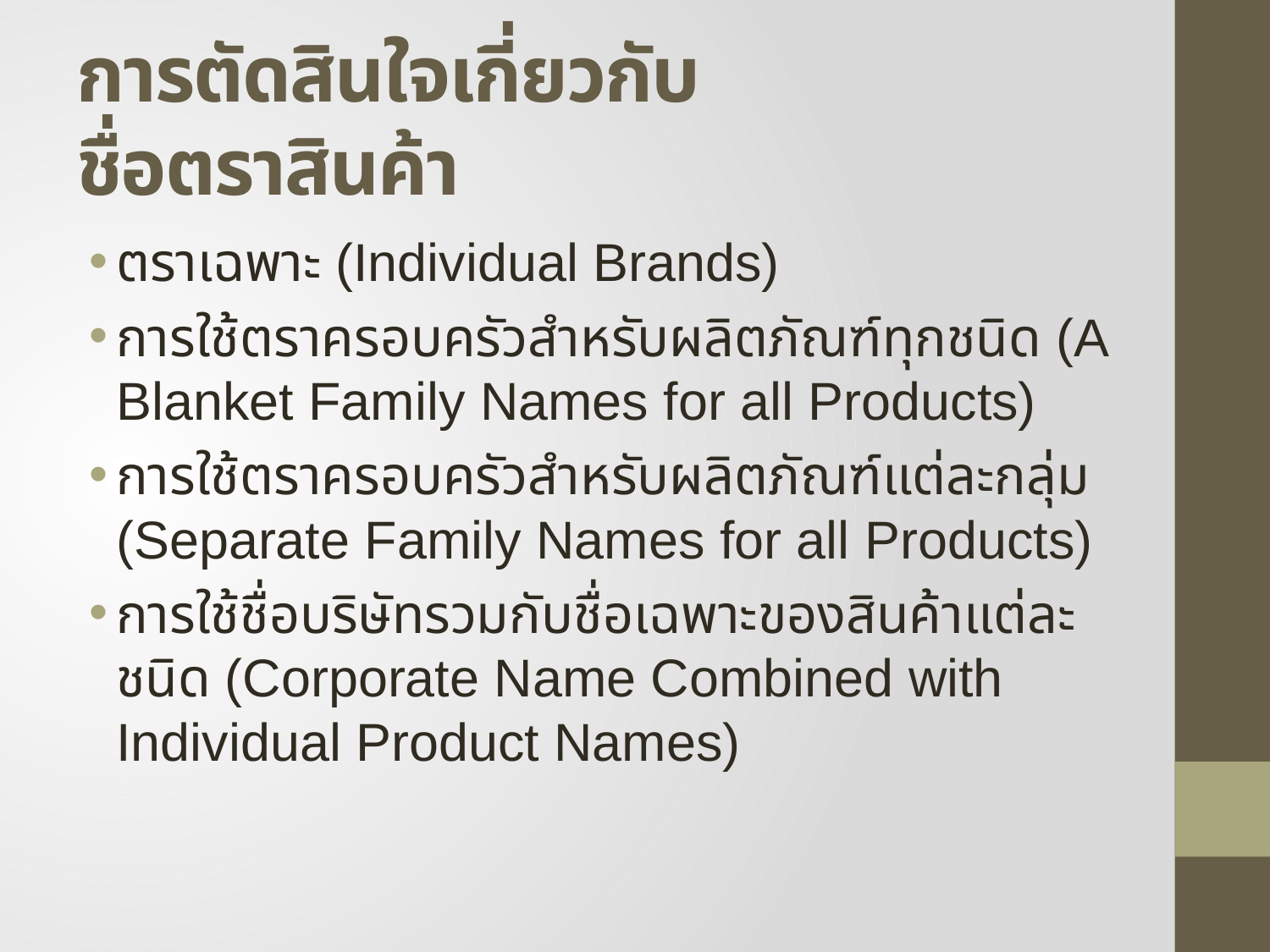

# การตัดสินใจเกี่ยวกับชื่อตราสินค้า
ตราเฉพาะ (Individual Brands)
การใช้ตราครอบครัวสำหรับผลิตภัณฑ์ทุกชนิด (A Blanket Family Names for all Products)
การใช้ตราครอบครัวสำหรับผลิตภัณฑ์แต่ละกลุ่ม (Separate Family Names for all Products)
การใช้ชื่อบริษัทรวมกับชื่อเฉพาะของสินค้าแต่ละชนิด (Corporate Name Combined with Individual Product Names)